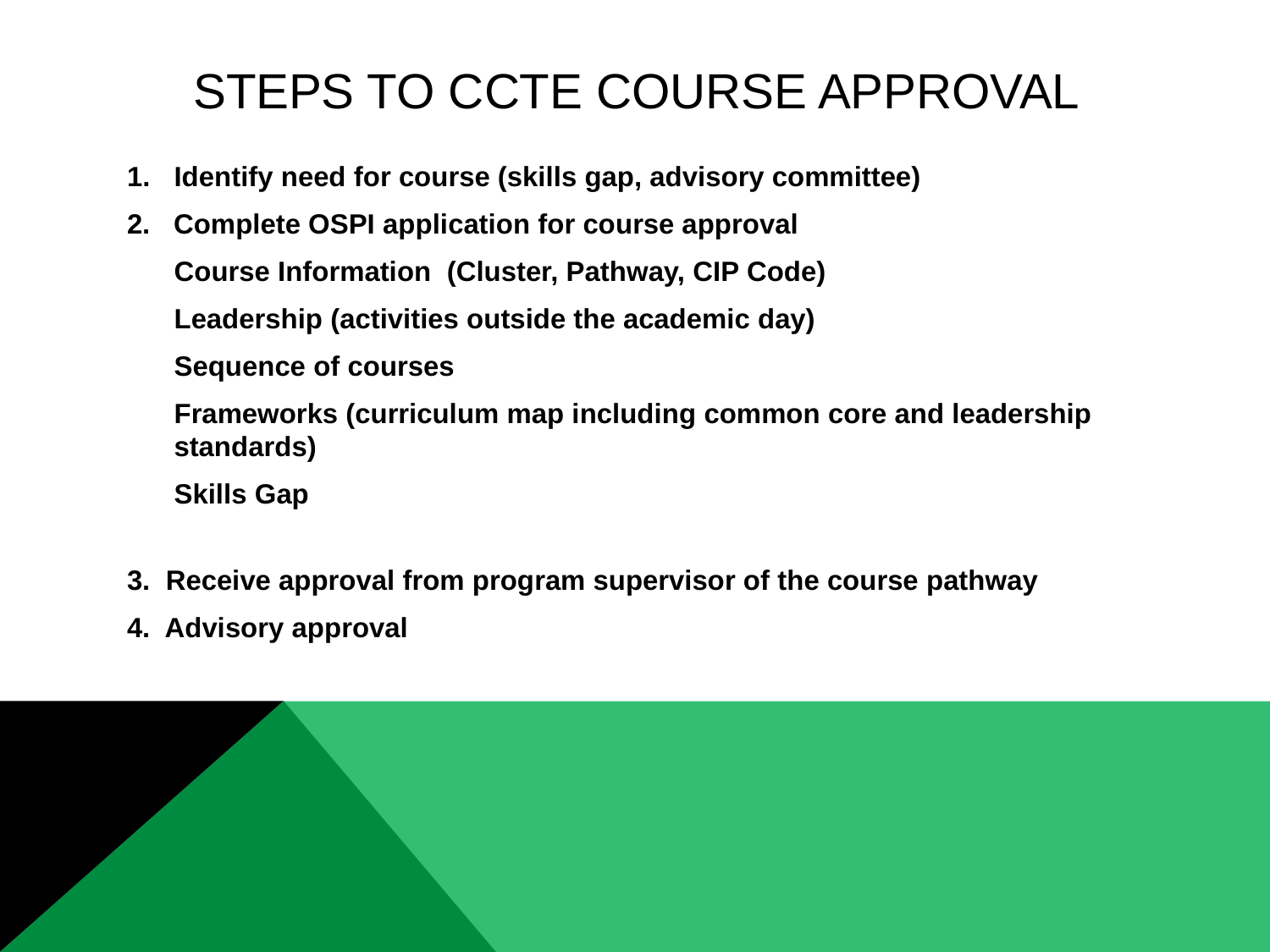

# Steps to CCTE Course Approval
Identify need for course (skills gap, advisory committee)
2.   Complete OSPI application for course approval
		Course Information  (Cluster, Pathway, CIP Code)
		Leadership (activities outside the academic day)
		Sequence of courses
		Frameworks (curriculum map including common core and leadership 		standards)
		Skills Gap

3.  Receive approval from program supervisor of the course pathway
4.  Advisory approval